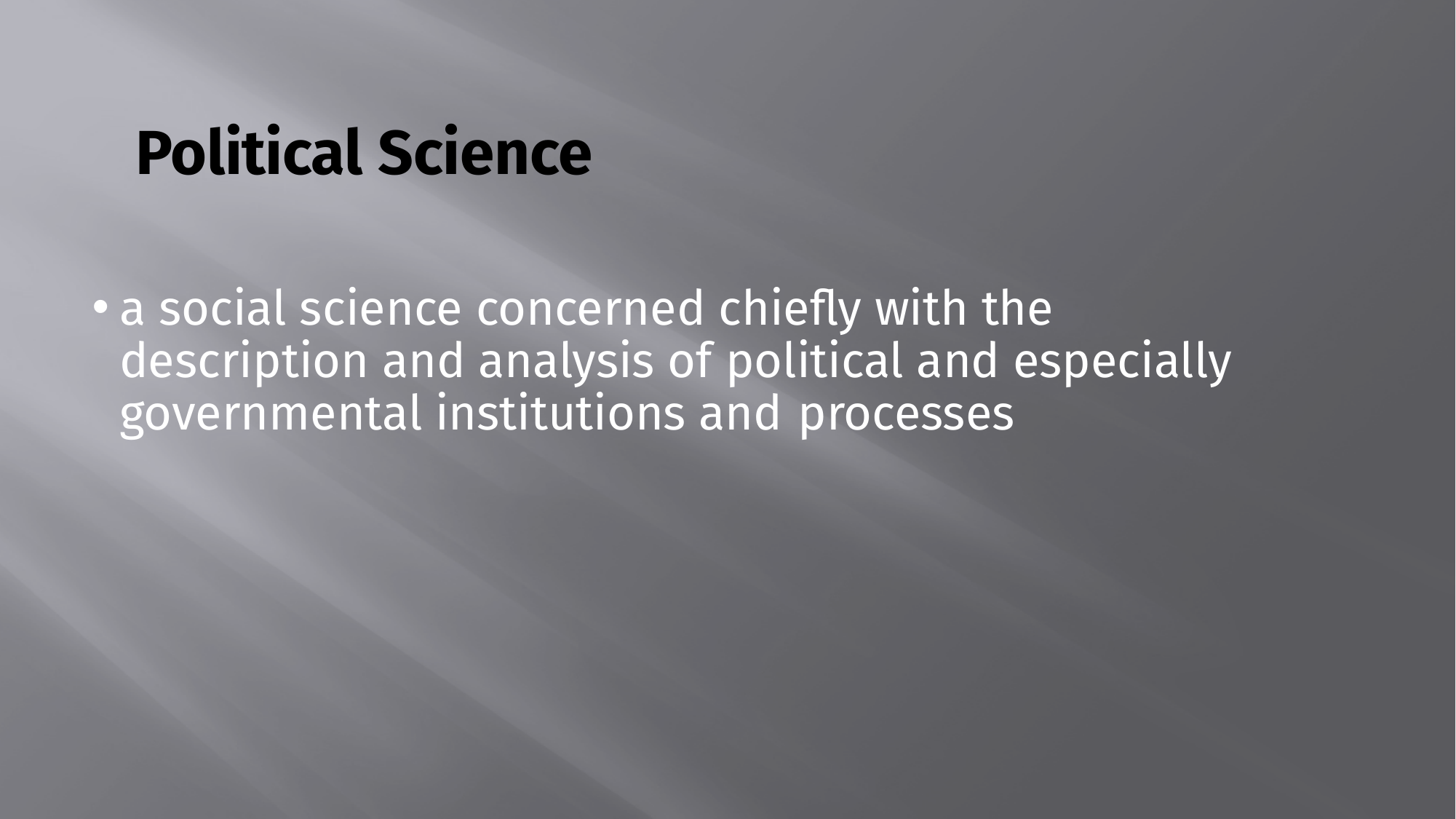

# Political Science
a social science concerned chiefly with the  description and analysis of political and especially  governmental institutions and processes